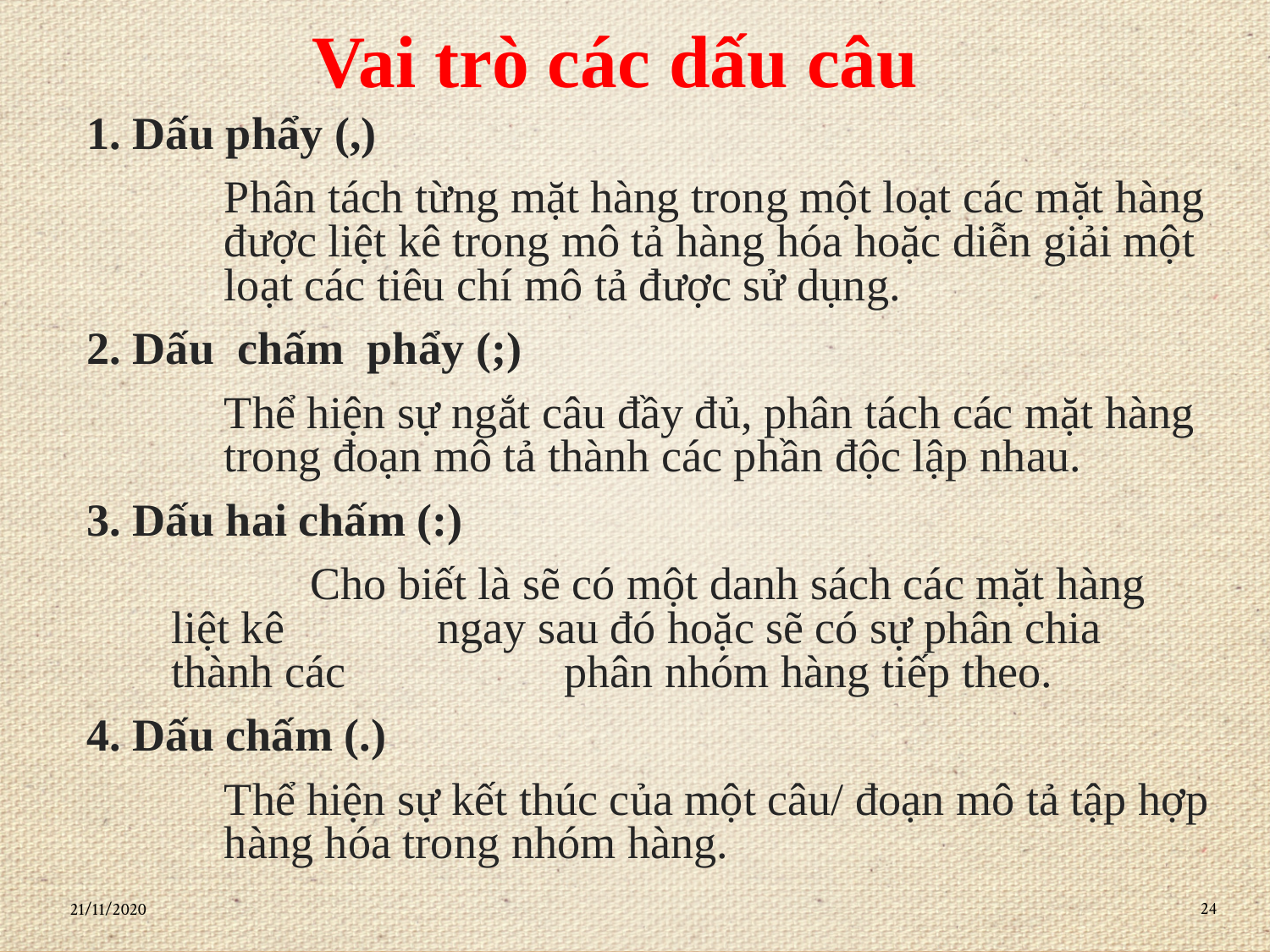

# Vai trò các dấu câu
1. Dấu phẩy (,)
	Phân tách từng mặt hàng trong một loạt các mặt hàng được liệt kê trong mô tả hàng hóa hoặc diễn giải một loạt các tiêu chí mô tả được sử dụng.
2. Dấu  chấm  phẩy (;)
	Thể hiện sự ngắt câu đầy đủ, phân tách các mặt hàng trong đoạn mô tả thành các phần độc lập nhau.
3. Dấu hai chấm (:)
	 	 Cho biết là sẽ có một danh sách các mặt hàng liệt kê   	 ngay sau đó hoặc sẽ có sự phân chia thành các	 	 phân nhóm hàng tiếp theo.
4. Dấu chấm (.)
	Thể hiện sự kết thúc của một câu/ đoạn mô tả tập hợp hàng hóa trong nhóm hàng.
21/11/2020
24